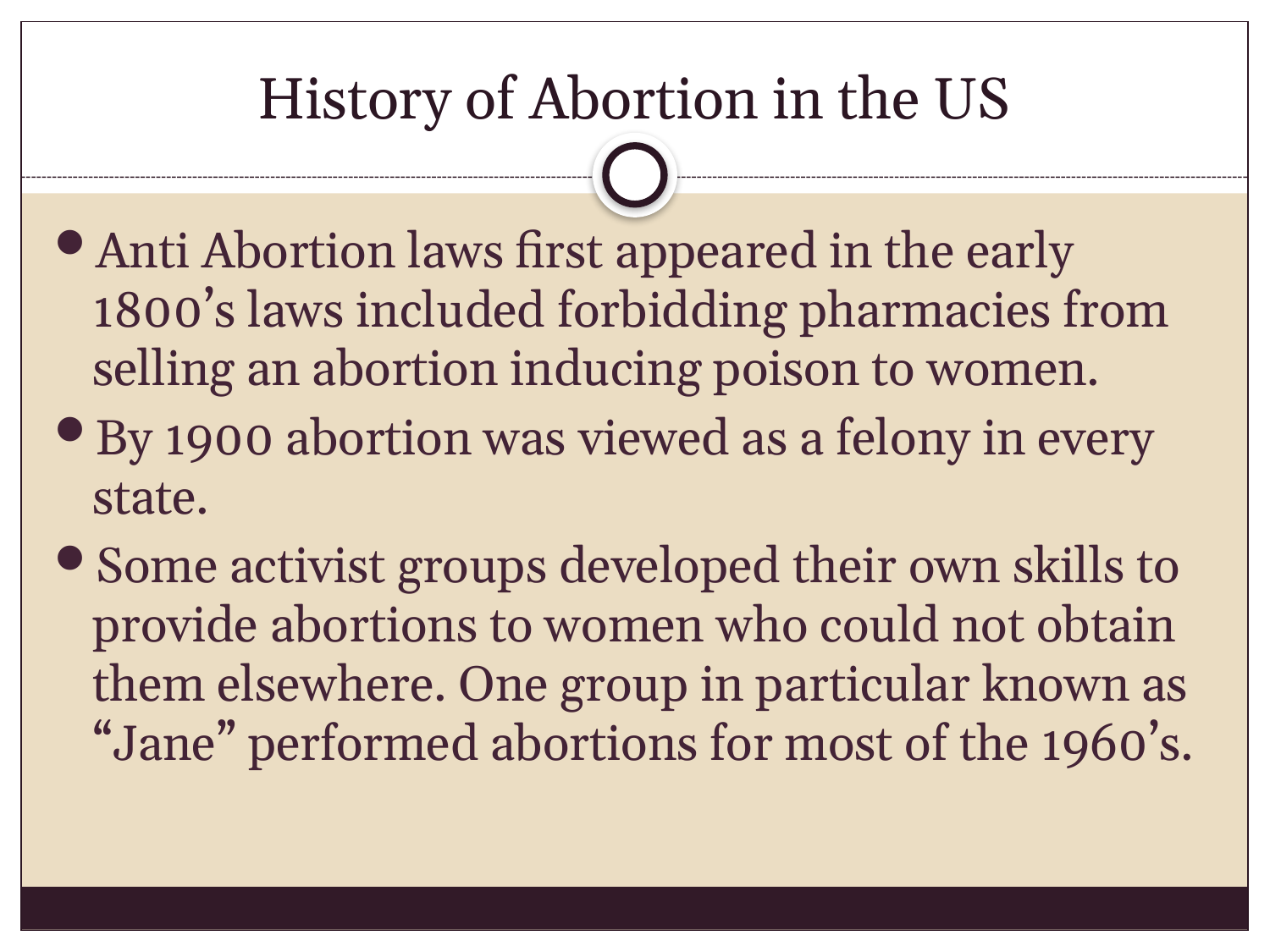

# History of Abortion in the US
Anti Abortion laws first appeared in the early 1800’s laws included forbidding pharmacies from selling an abortion inducing poison to women.
By 1900 abortion was viewed as a felony in every state.
Some activist groups developed their own skills to provide abortions to women who could not obtain them elsewhere. One group in particular known as “Jane” performed abortions for most of the 1960’s.